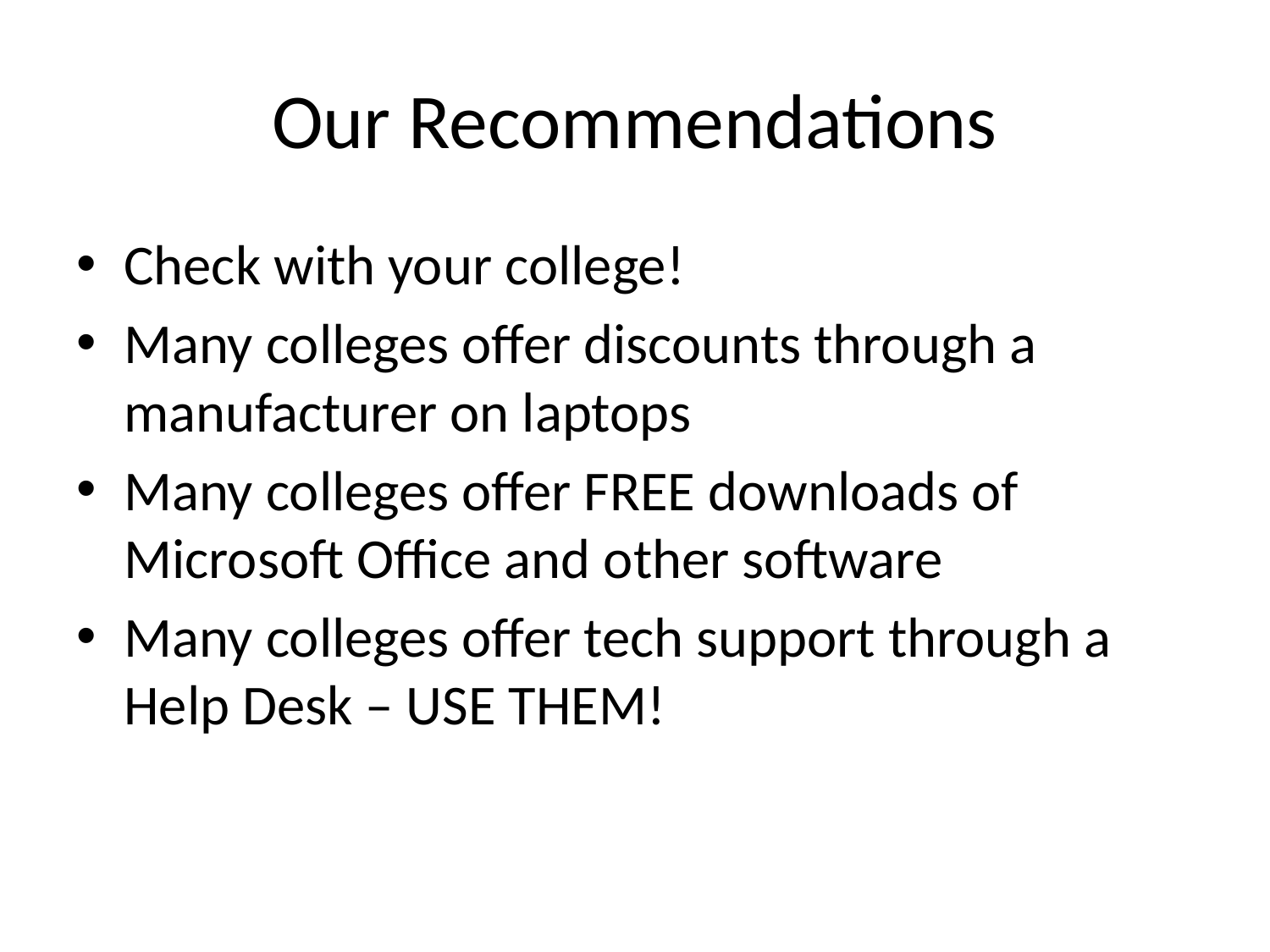

# Our Recommendations
Check with your college!
Many colleges offer discounts through a manufacturer on laptops
Many colleges offer FREE downloads of Microsoft Office and other software
Many colleges offer tech support through a Help Desk – USE THEM!